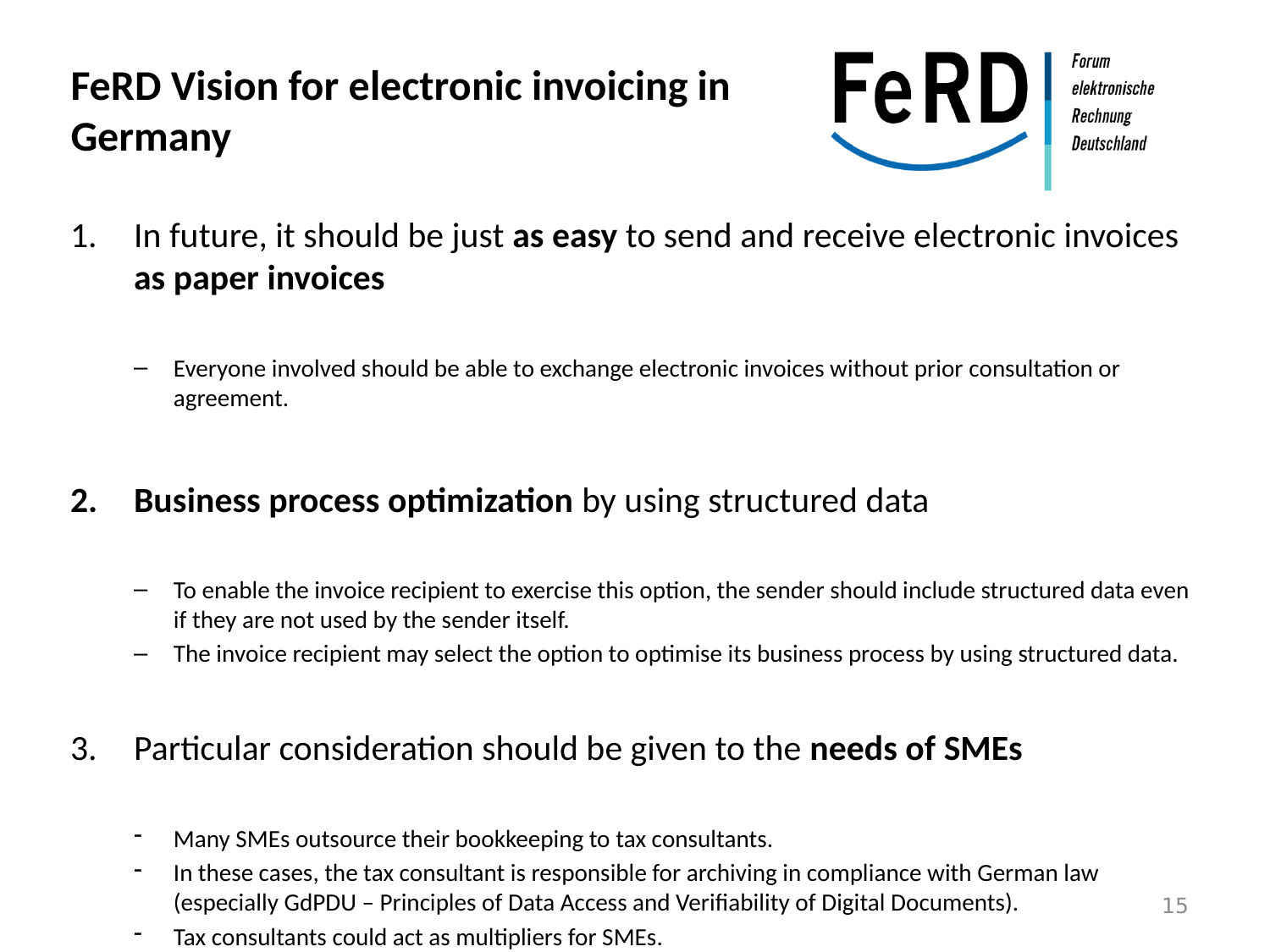

# FeRD Vision for electronic invoicing in Germany
In future, it should be just as easy to send and receive electronic invoices as paper invoices

Everyone involved should be able to exchange electronic invoices without prior consultation or agreement.

Business process optimization by using structured data

To enable the invoice recipient to exercise this option, the sender should include structured data even if they are not used by the sender itself.
The invoice recipient may select the option to optimise its business process by using structured data.

Particular consideration should be given to the needs of SMEs

Many SMEs outsource their bookkeeping to tax consultants.
In these cases, the tax consultant is responsible for archiving in compliance with German law (especially GdPDU – Principles of Data Access and Verifiability of Digital Documents).
Tax consultants could act as multipliers for SMEs.

15